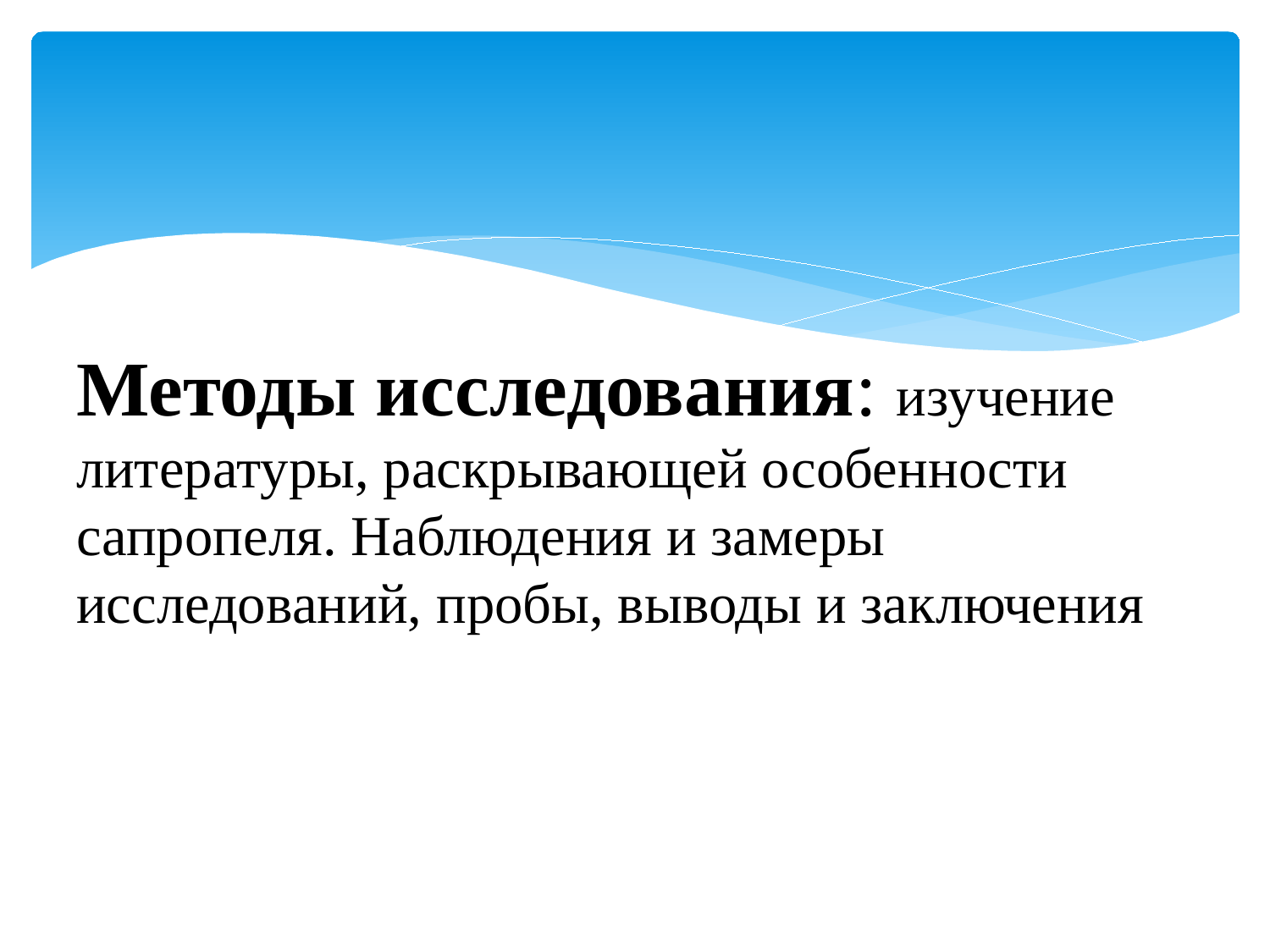

# Методы исследования: изучение литературы, раскрывающей особенности сапропеля. Наблюдения и замеры исследований, пробы, выводы и заключения